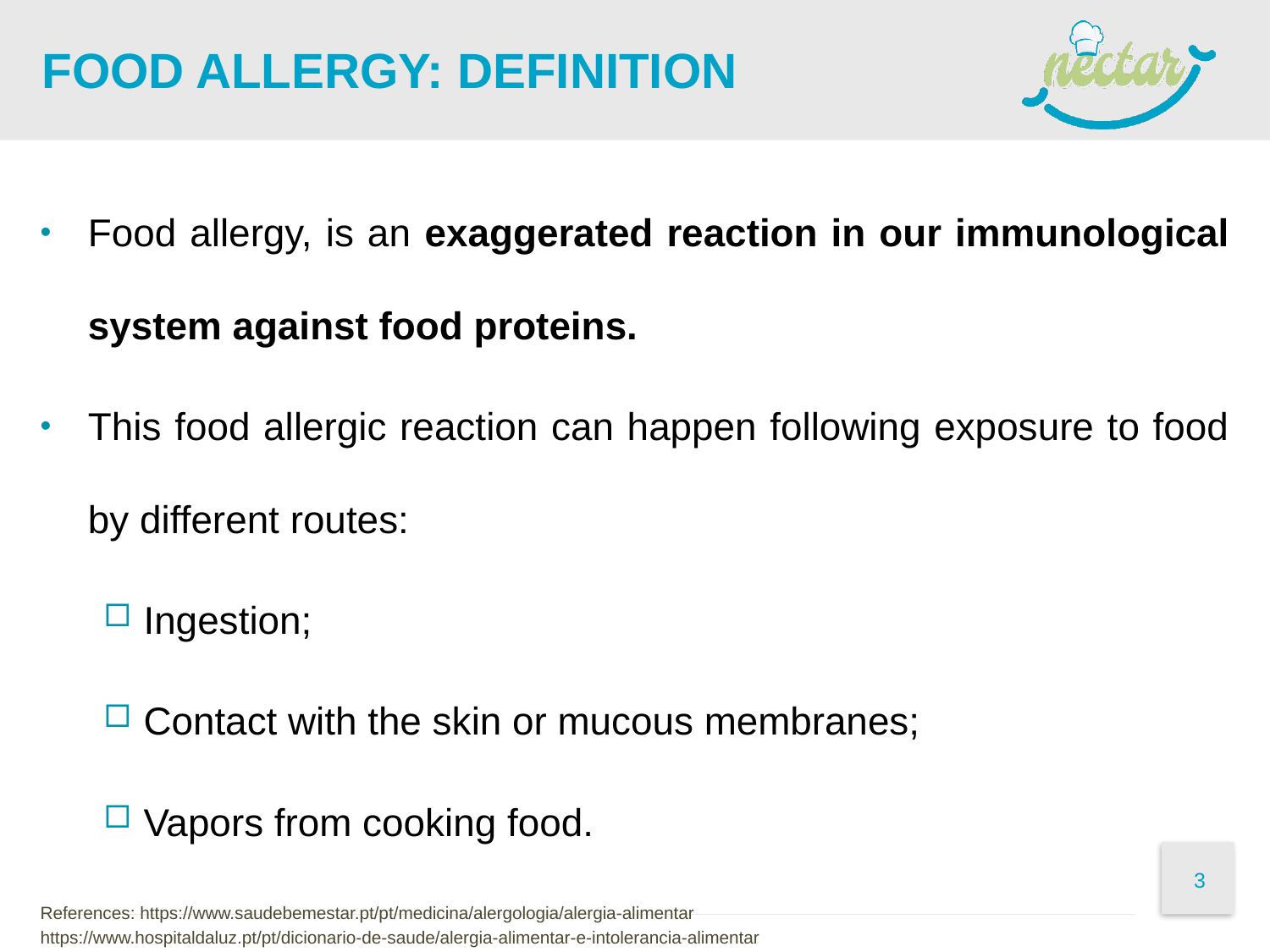

# Food allergy: definition
Food allergy, is an exaggerated reaction in our immunological system against food proteins.
This food allergic reaction can happen following exposure to food by different routes:
Ingestion;
Contact with the skin or mucous membranes;
Vapors from cooking food.

References: https://www.saudebemestar.pt/pt/medicina/alergologia/alergia-alimentar
https://www.hospitaldaluz.pt/pt/dicionario-de-saude/alergia-alimentar-e-intolerancia-alimentar